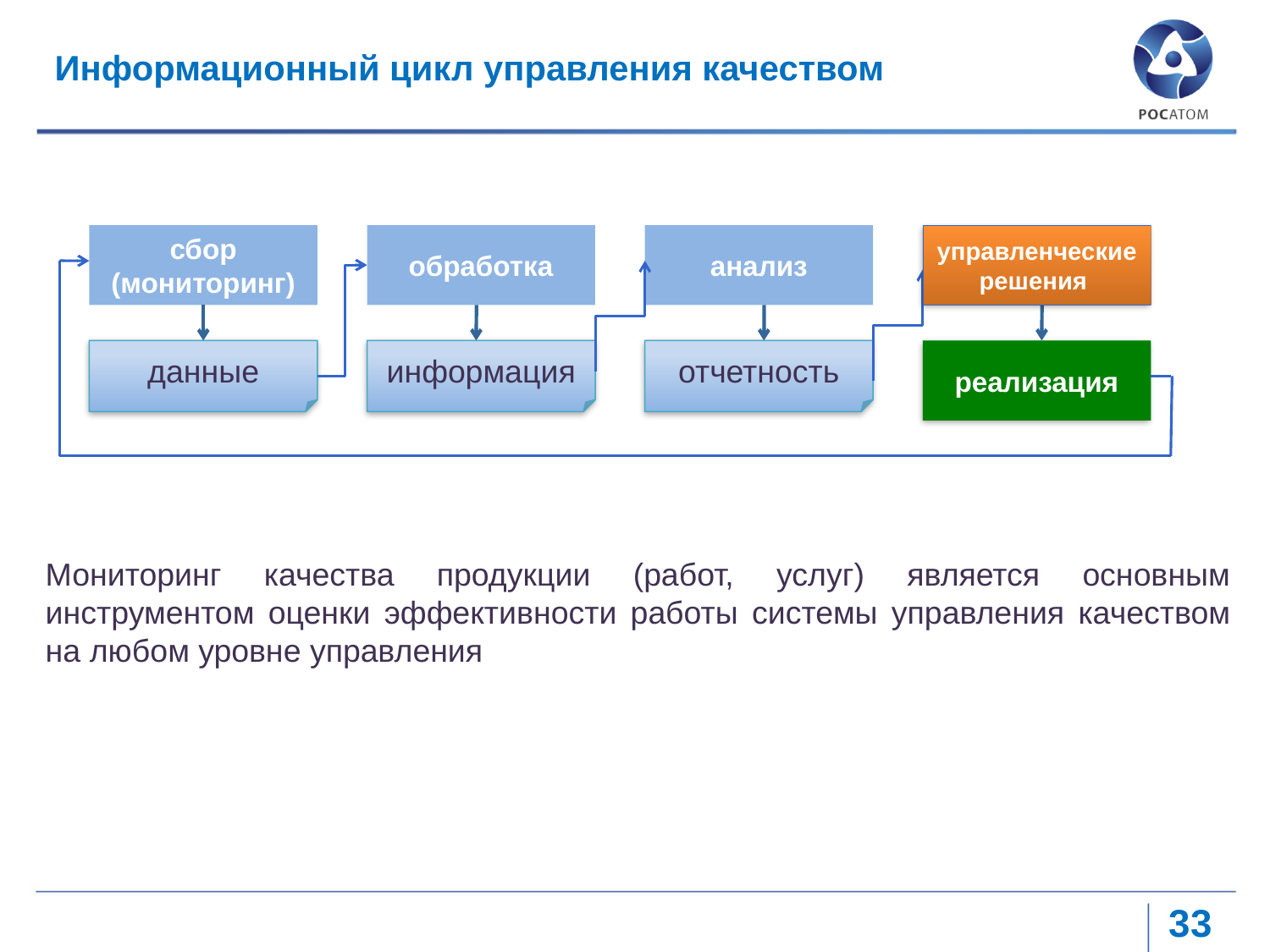

# Информационный цикл управления качеством
сбор (мониторинг)
обработка
анализ
управленческие решения
данные
информация
отчетность
реализация
Мониторинг качества продукции (работ, услуг) является основным инструментом оценки эффективности работы системы управления качеством на любом уровне управления
33